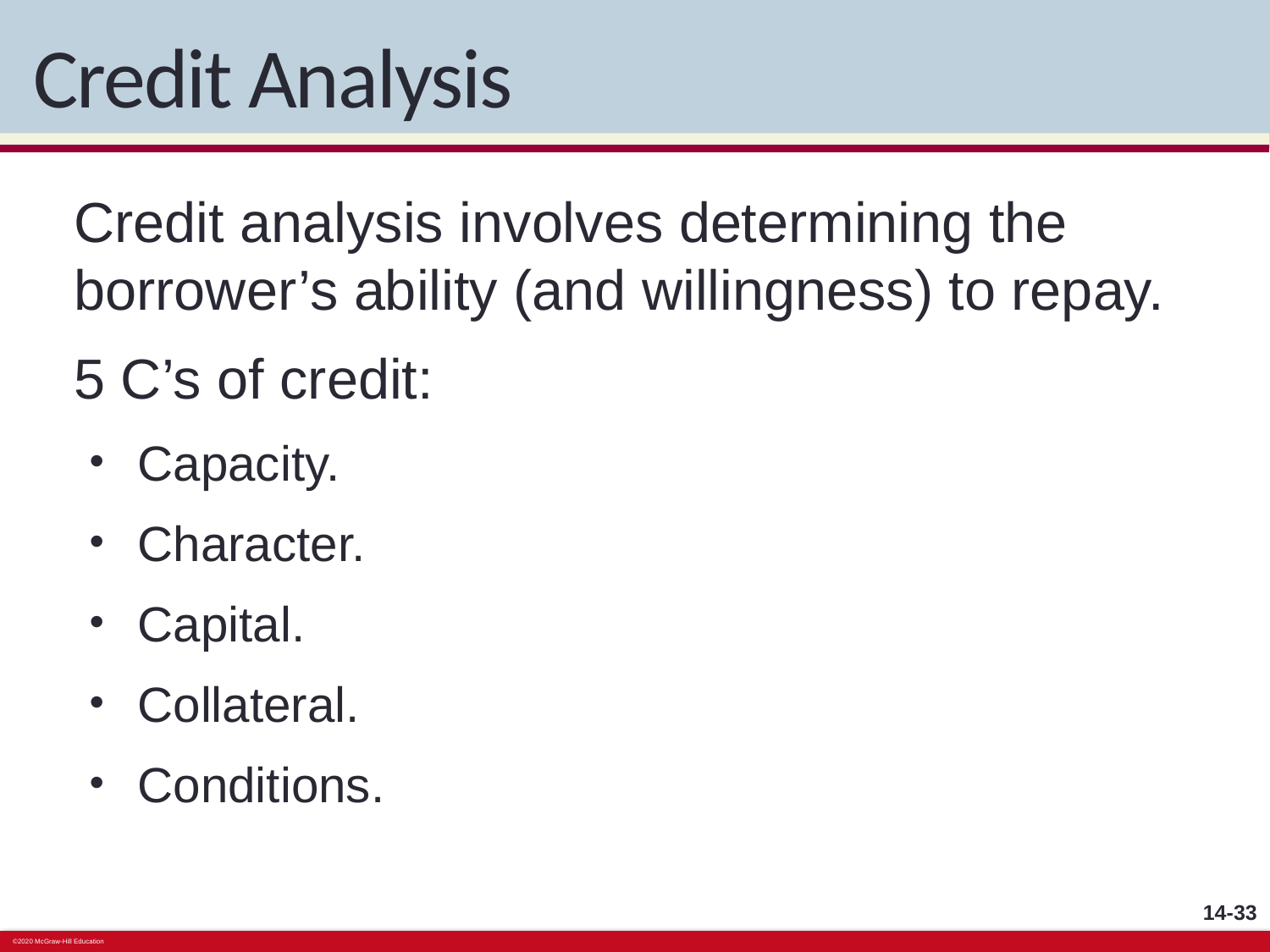

# Credit Analysis
Credit analysis involves determining the borrower’s ability (and willingness) to repay.
5 C’s of credit:
Capacity.
Character.
Capital.
Collateral.
Conditions.